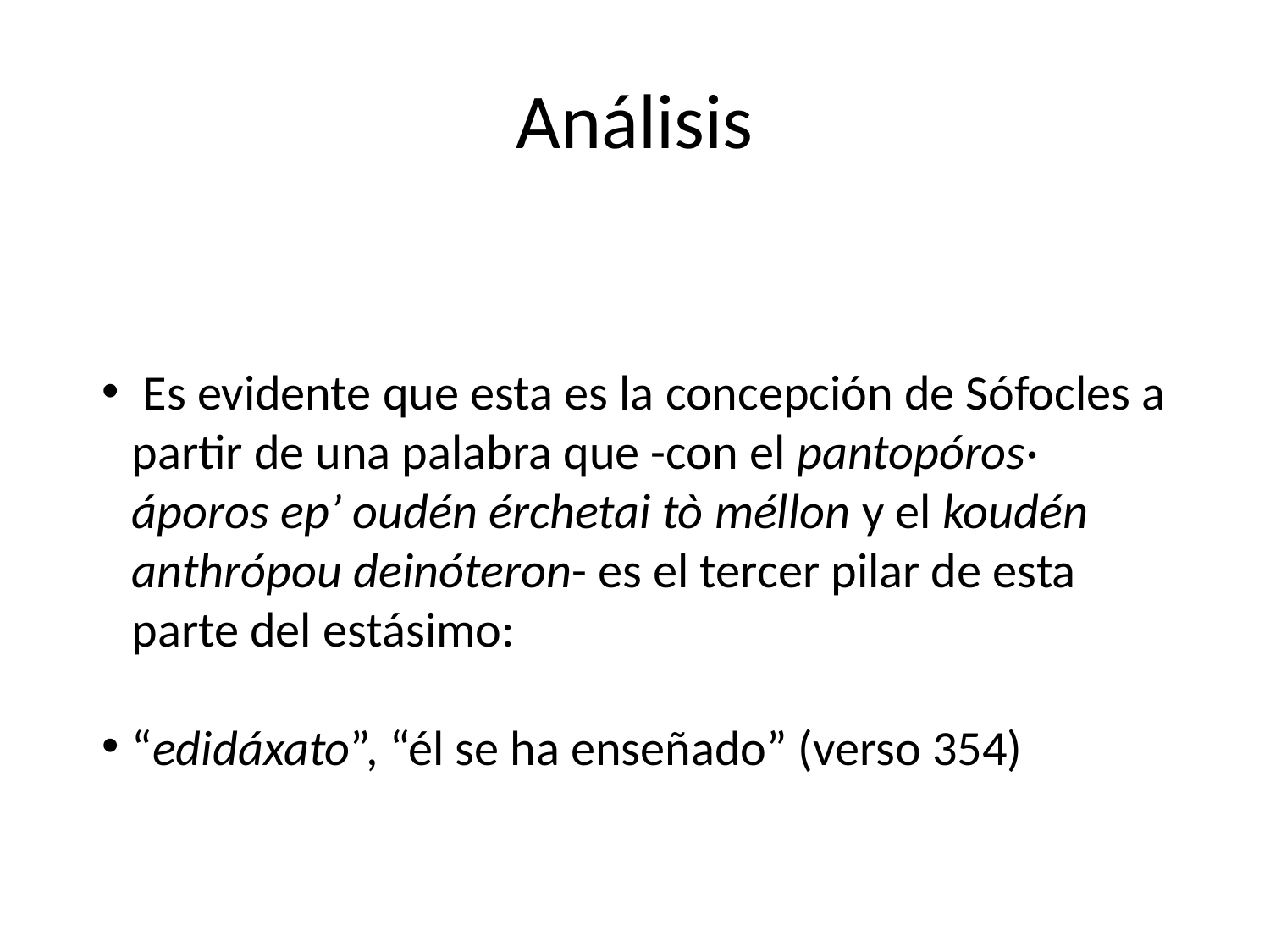

# Análisis
 Es evidente que esta es la concepción de Sófocles a partir de una palabra que -con el pantopóros· áporos ep’ oudén érchetai tò méllon y el koudén anthrópou deinóteron- es el tercer pilar de esta parte del estásimo:

“edidáxato”, “él se ha enseñado” (verso 354)